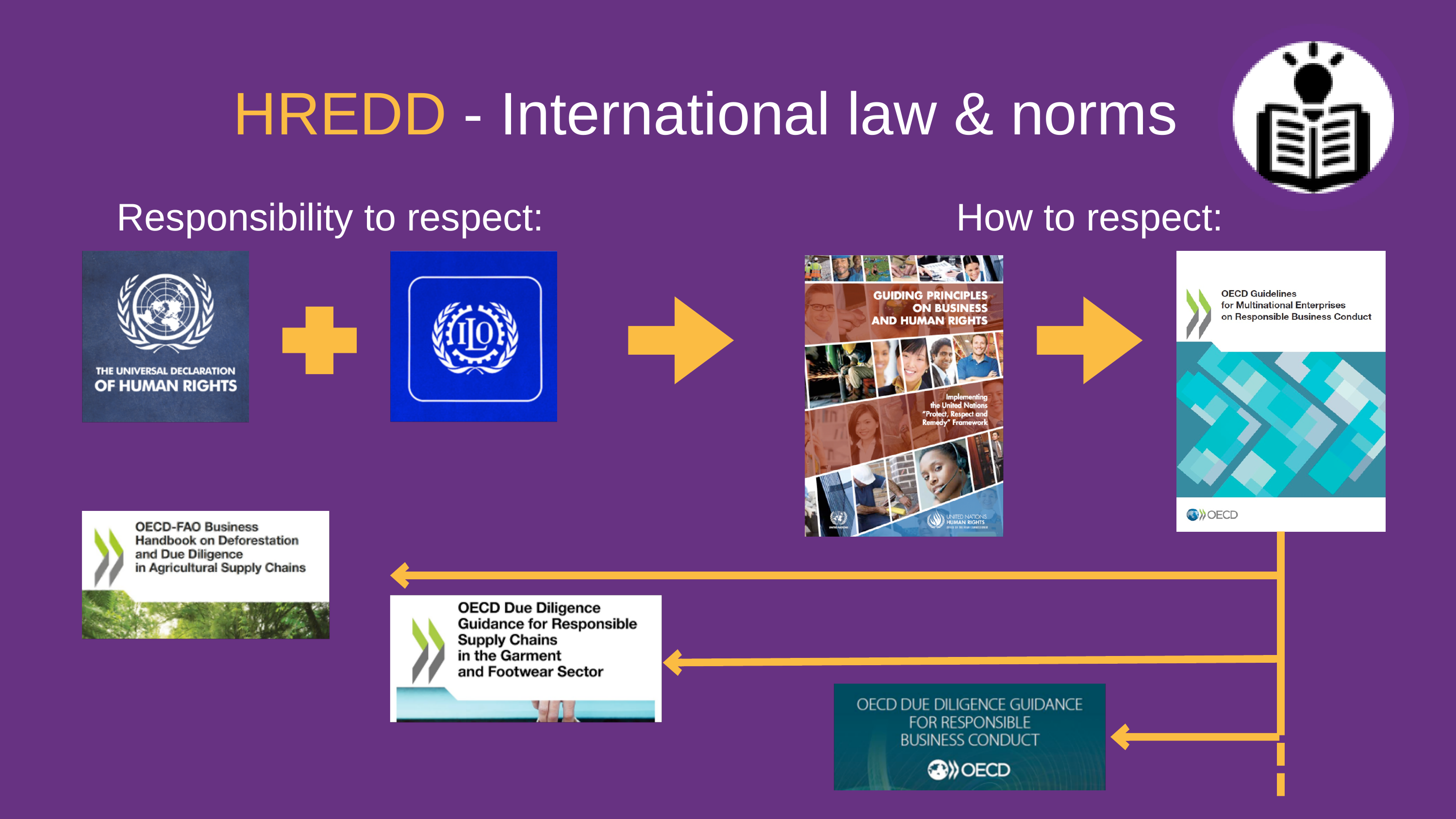

HREDD - International law & norms
Responsibility to respect:
How to respect: